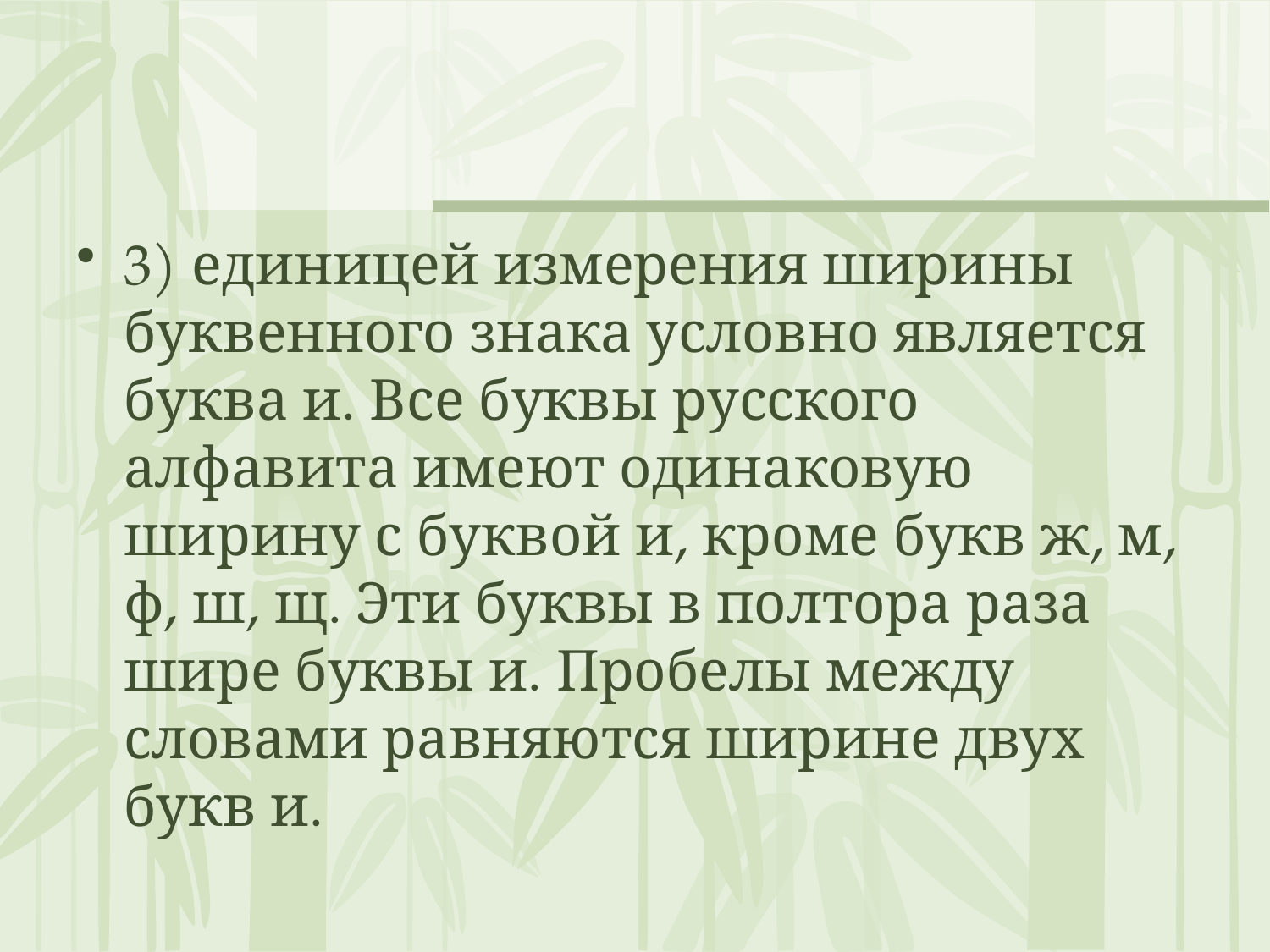

#
3) единицей измерения ширины буквенного знака условно является буква и. Все буквы русского алфавита имеют одинаковую ширину с буквой и, кроме букв ж, м, ф, ш, щ. Эти буквы в полтора раза шире буквы и. Пробелы между словами равняются ширине двух букв и.